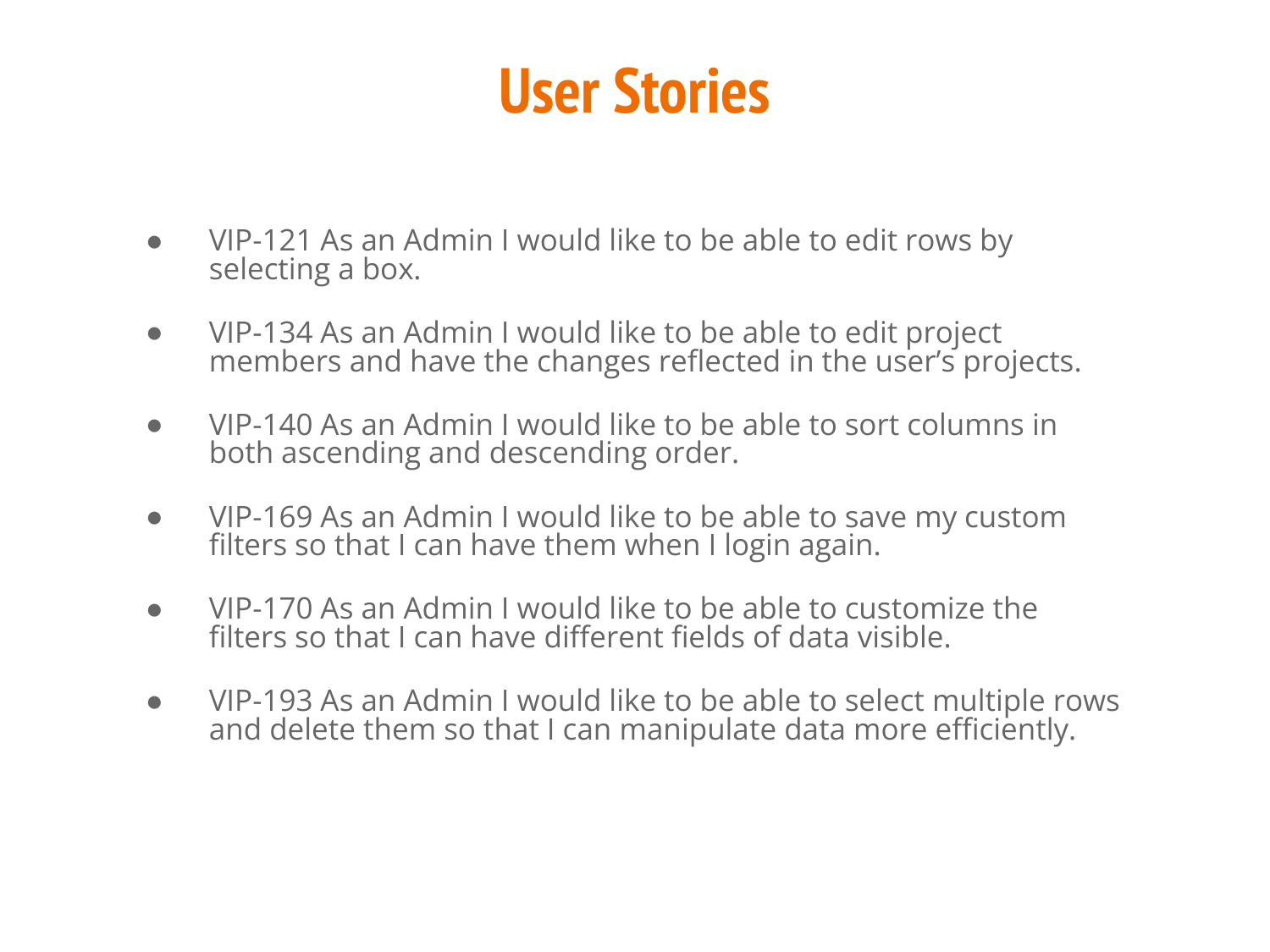

# User Stories
VIP-121 As an Admin I would like to be able to edit rows by selecting a box.
VIP-134 As an Admin I would like to be able to edit project members and have the changes reflected in the user’s projects.
VIP-140 As an Admin I would like to be able to sort columns in both ascending and descending order.
VIP-169 As an Admin I would like to be able to save my custom filters so that I can have them when I login again.
VIP-170 As an Admin I would like to be able to customize the filters so that I can have different fields of data visible.
VIP-193 As an Admin I would like to be able to select multiple rows and delete them so that I can manipulate data more efficiently.